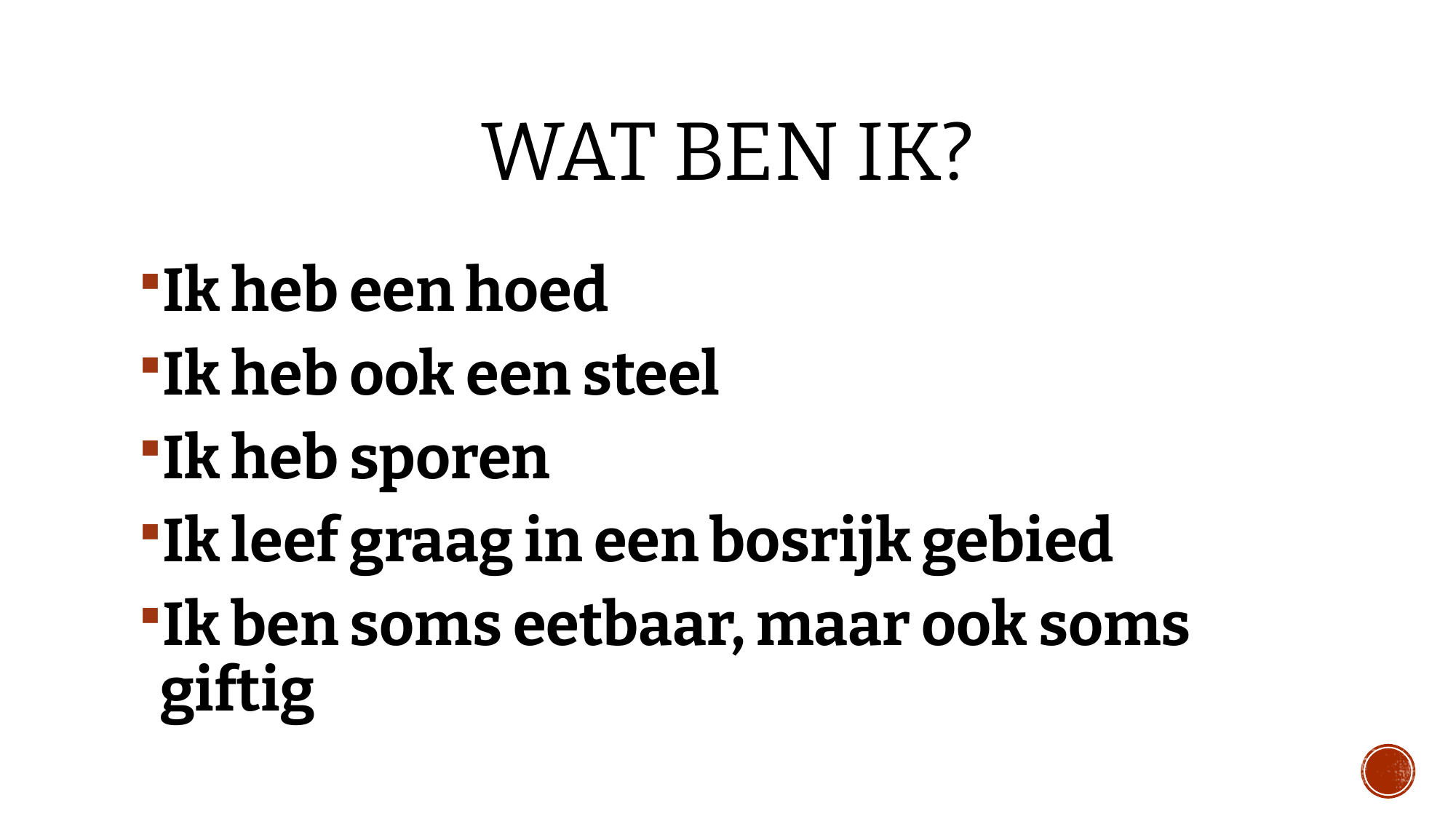

# Wat ben ik?
Ik heb een hoed
Ik heb ook een steel
Ik heb sporen
Ik leef graag in een bosrijk gebied
Ik ben soms eetbaar, maar ook soms giftig